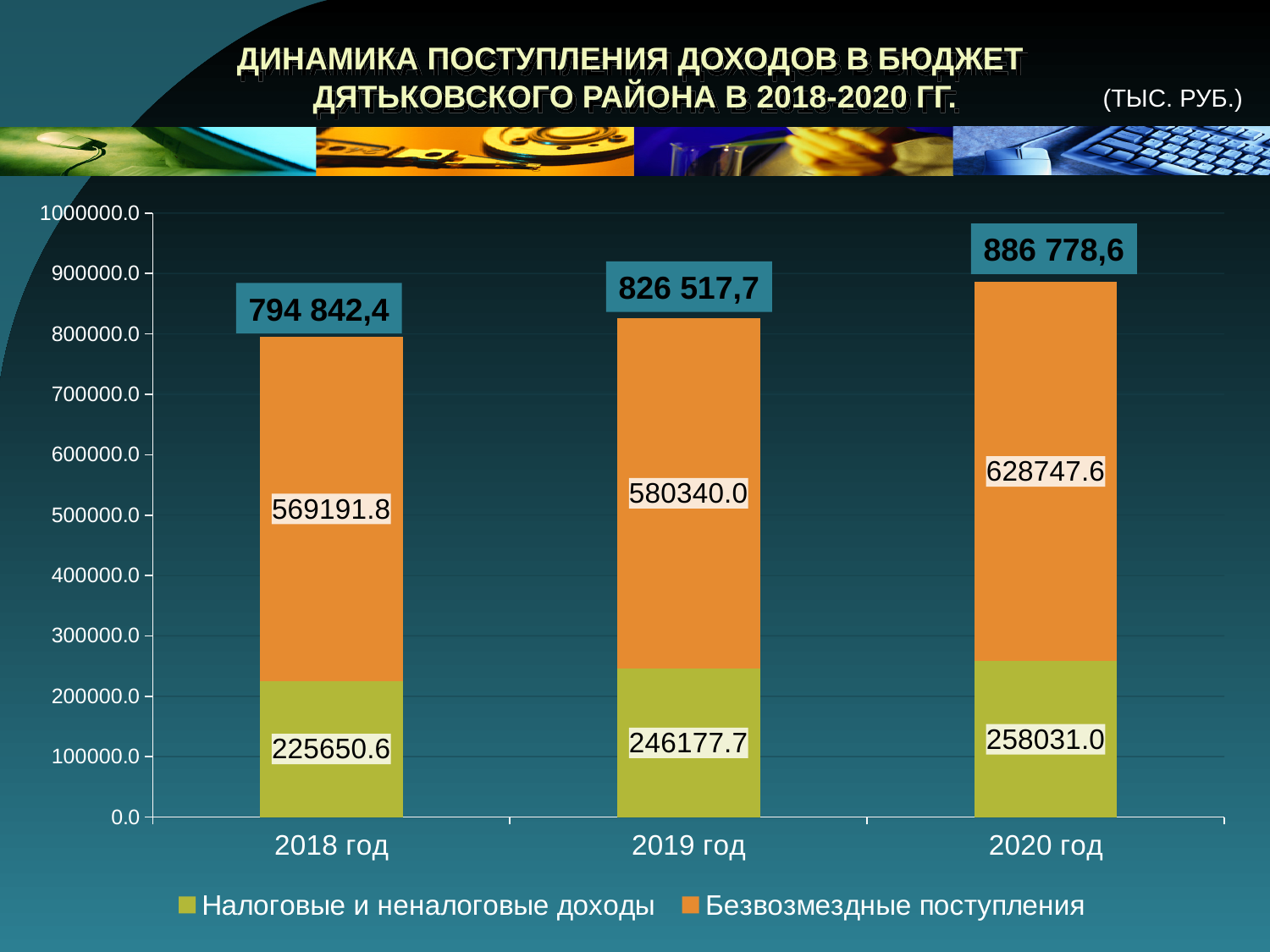

# ДИНАМИКА ПОСТУПЛЕНИЯ ДОХОДОВ В БЮДЖЕТ ДЯТЬКОВСКОГО РАЙОНА В 2018-2020 ГГ.
(ТЫС. РУБ.)

### Chart

| Category | Налоговые и неналоговые доходы  | Безвозмездные поступления |
|---|---|---|
| 2018 год | 225650.57793 | 569191.7636599999 |
| 2019 год | 246177.66699 | 580340.01498 |
| 2020 год | 258030.96357 | 628747.64458 |
886 778,6
826 517,7
794 842,4